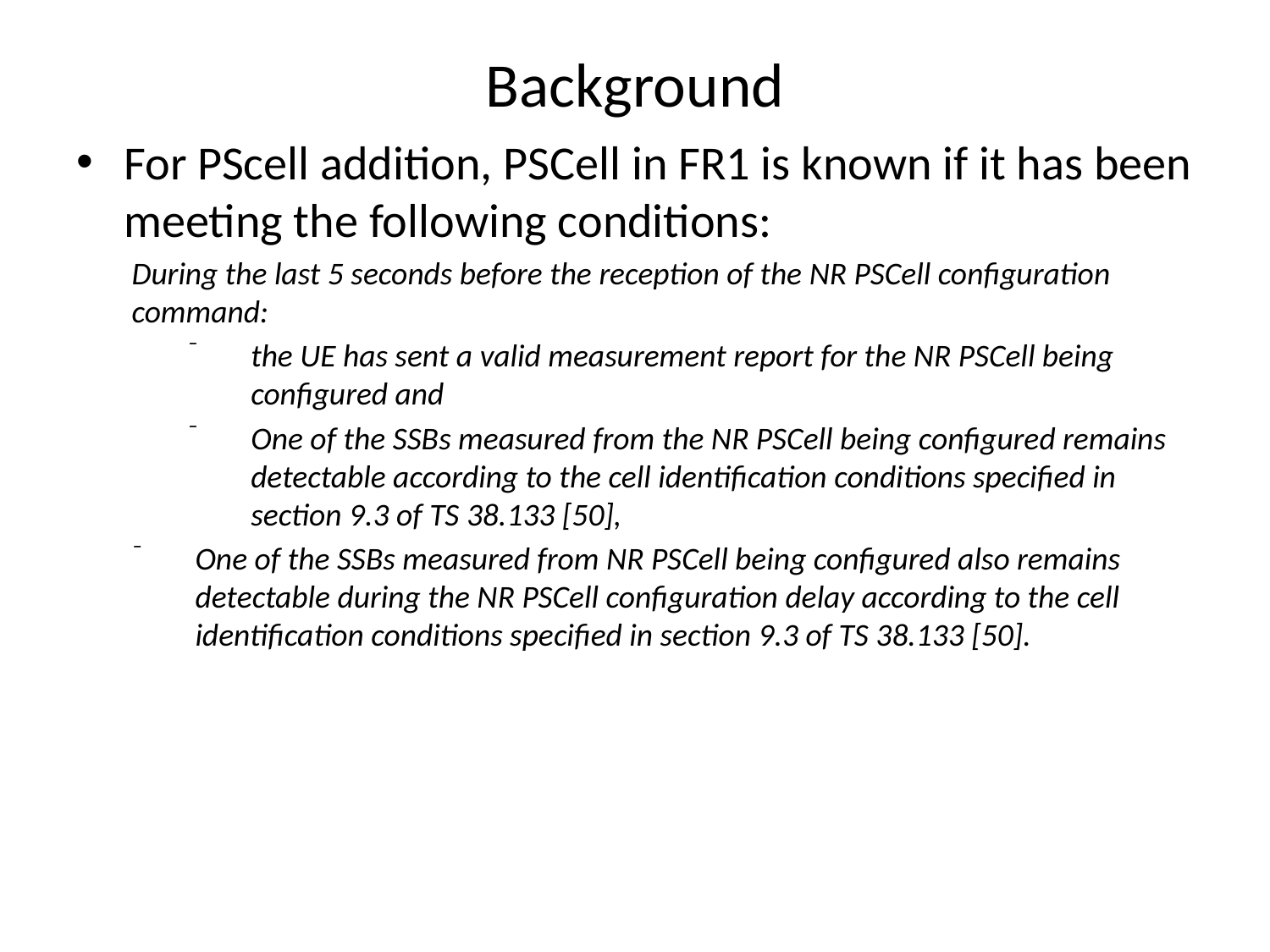

# Background
For PScell addition, PSCell in FR1 is known if it has been meeting the following conditions:
During the last 5 seconds before the reception of the NR PSCell configuration command:
the UE has sent a valid measurement report for the NR PSCell being configured and
One of the SSBs measured from the NR PSCell being configured remains detectable according to the cell identification conditions specified in section 9.3 of TS 38.133 [50],
One of the SSBs measured from NR PSCell being configured also remains detectable during the NR PSCell configuration delay according to the cell identification conditions specified in section 9.3 of TS 38.133 [50].